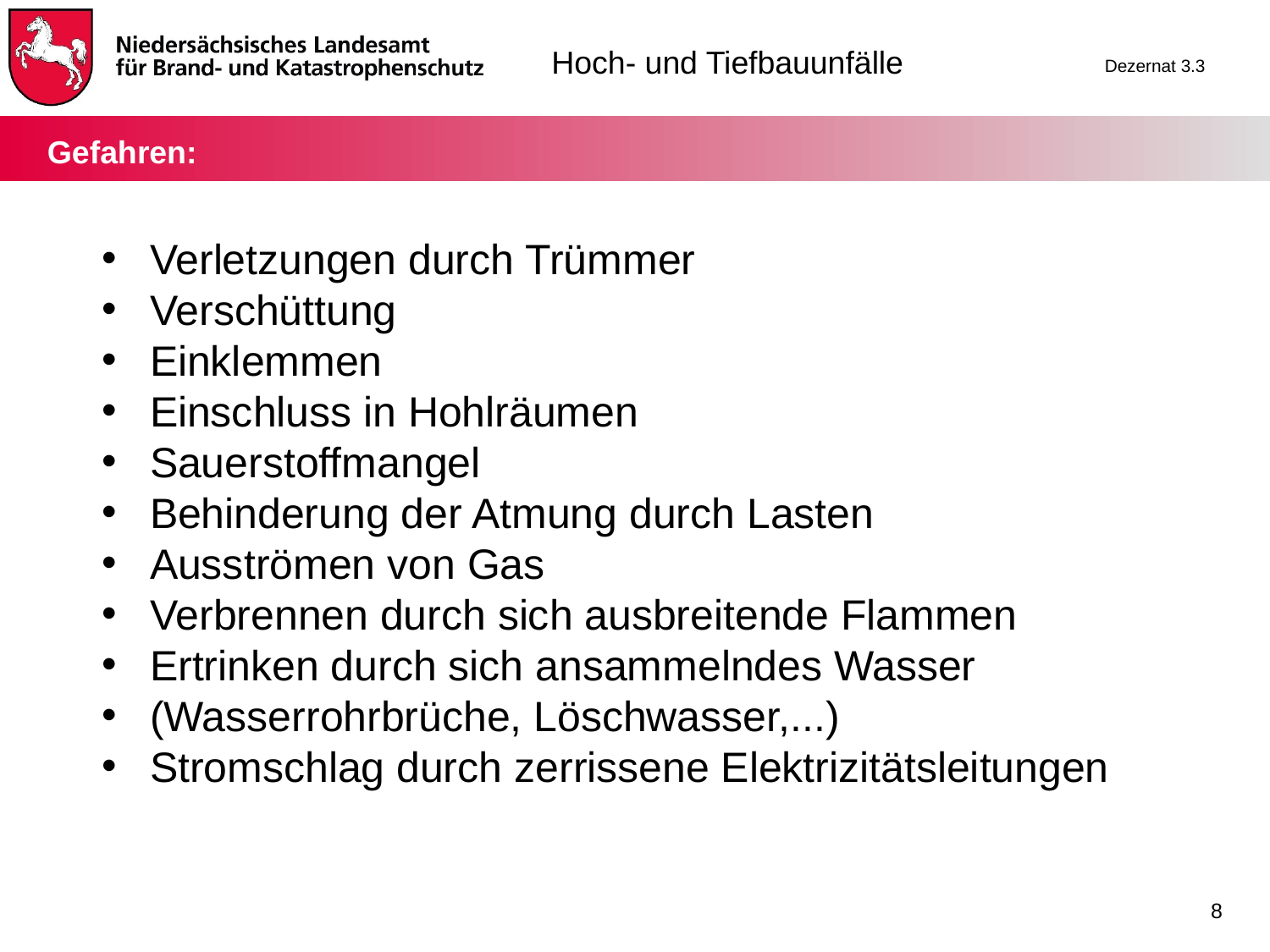

Gefahren:
Verletzungen durch Trümmer
Verschüttung
Einklemmen
Einschluss in Hohlräumen
Sauerstoffmangel
Behinderung der Atmung durch Lasten
Ausströmen von Gas
Verbrennen durch sich ausbreitende Flammen
Ertrinken durch sich ansammelndes Wasser
(Wasserrohrbrüche, Löschwasser,...)
Stromschlag durch zerrissene Elektrizitätsleitungen

8